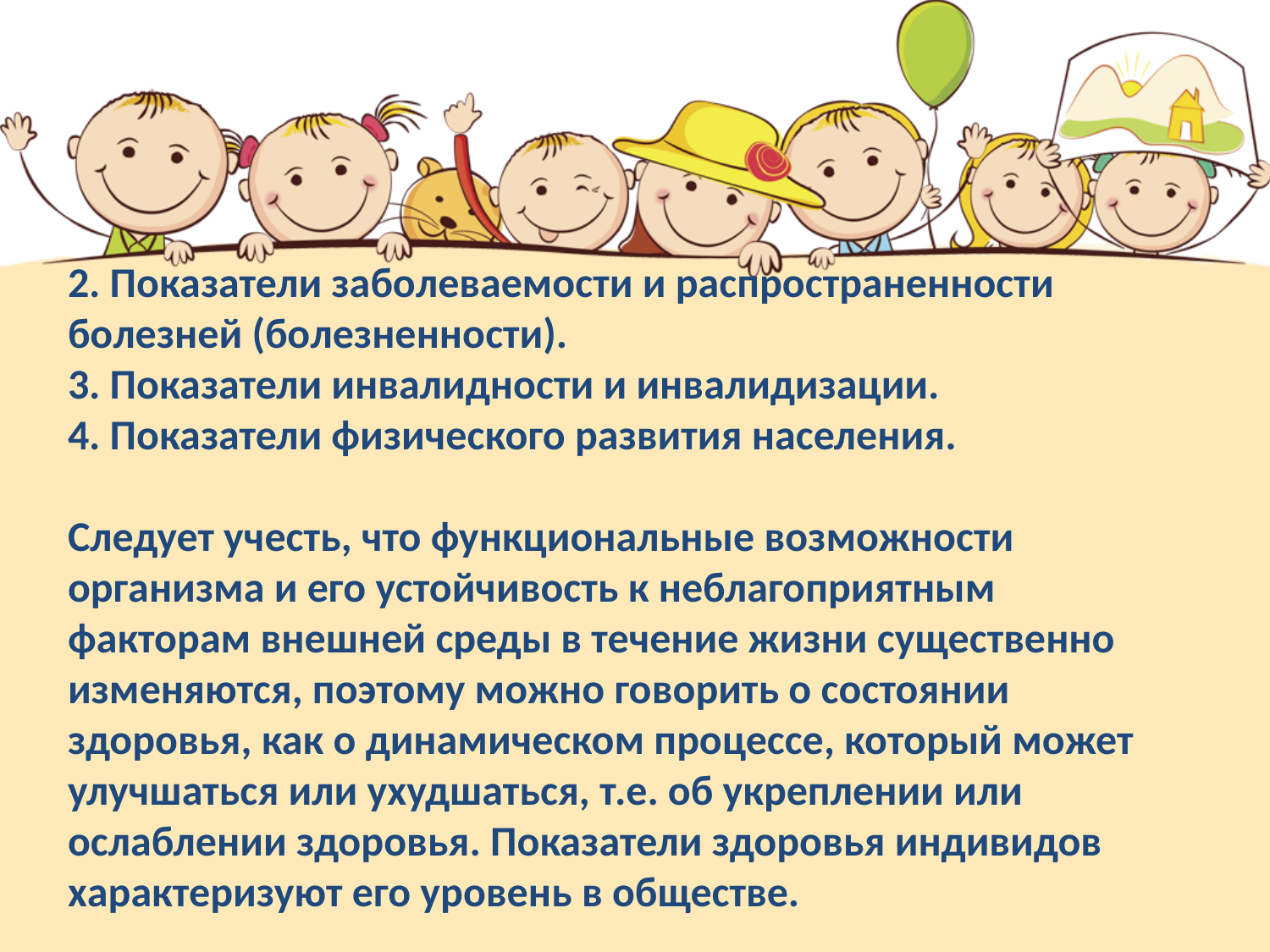

# 2. Показатели заболеваемости и распространенности болезней (болезненности). 3. Показатели инвалидности и инвалидизации. 4. Показатели физического развития населения. Следует учесть, что функциональные возможности организма и его устойчивость к неблагоприятным факторам внешней среды в течение жизни существенно изменяются, поэтому можно говорить о состоянии здоровья, как о динамическом процессе, который может улучшаться или ухудшаться, т.е. об укреплении или ослаблении здоровья. Показатели здоровья индивидов характеризуют его уровень в обществе.